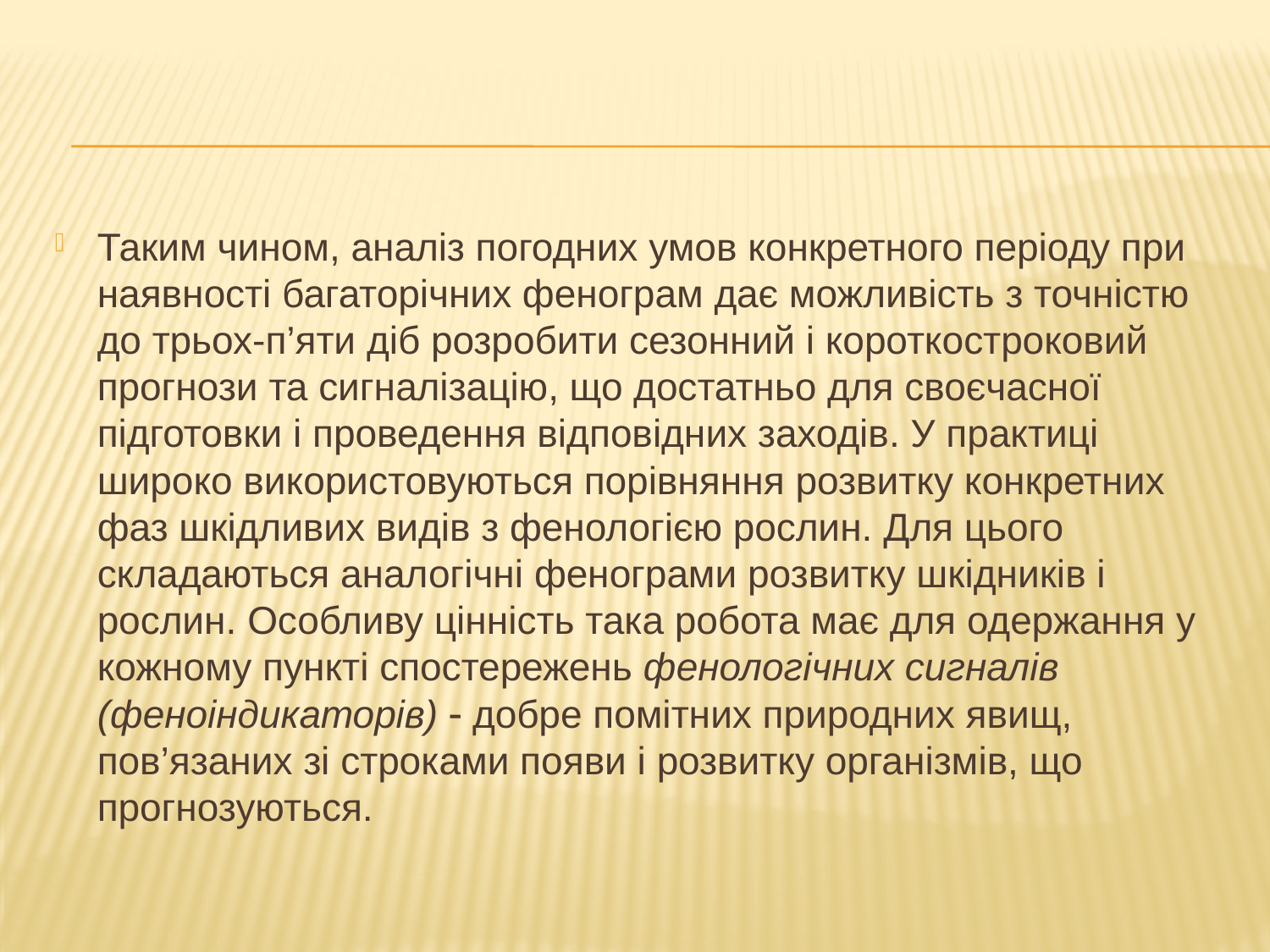

#
Таким чином, аналіз погодних умов конкретного періоду при наявності багаторічних фенограм дає можливість з точністю до трьох-п’яти діб розробити сезонний і короткостроковий прогнози та сигналізацію, що достатньо для своєчасної підготовки і проведення відповідних заходів. У практиці широко використовуються порівняння розвитку конкретних фаз шкідливих видів з фенологією рослин. Для цього складаються аналогічні фенограми розвитку шкідників і рослин. Особливу цінність така робота має для одержання у кожному пункті спостережень фенологічних сигналів (феноіндикаторів) − добре помітних природних явищ, пов’язаних зі строками появи і розвитку організмів, що прогнозуються.